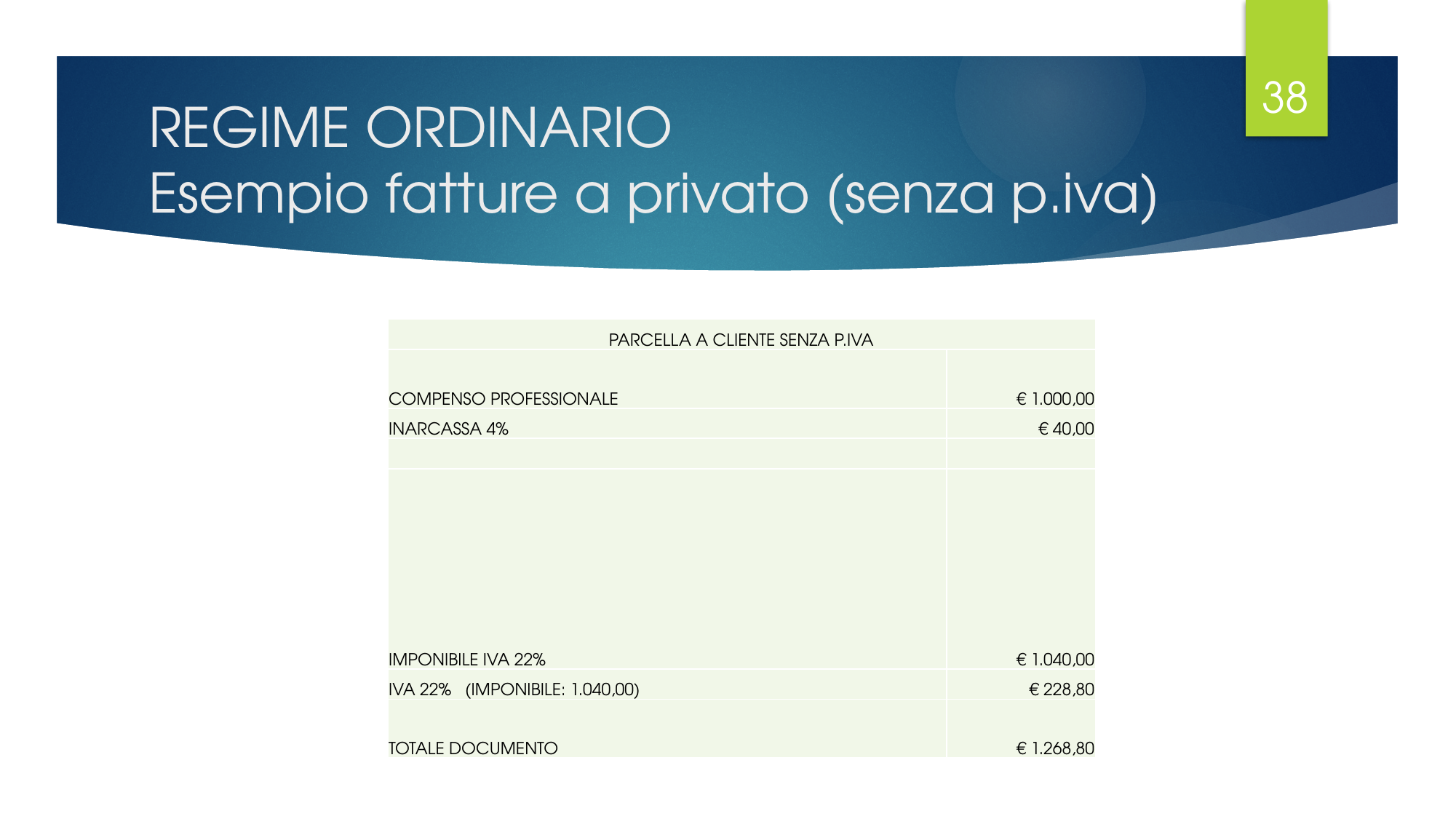

38
# REGIME ORDINARIO Esempio fatture a privato (senza p.iva)
| PARCELLA A CLIENTE SENZA P.IVA |  |
| --- | --- |
| COMPENSO PROFESSIONALE | € 1.000,00 |
| INARCASSA 4% | € 40,00 |
|  |  |
| IMPONIBILE IVA 22% | € 1.040,00 |
| IVA 22% (IMPONIBILE: 1.040,00) | € 228,80 |
| TOTALE DOCUMENTO | € 1.268,80 |